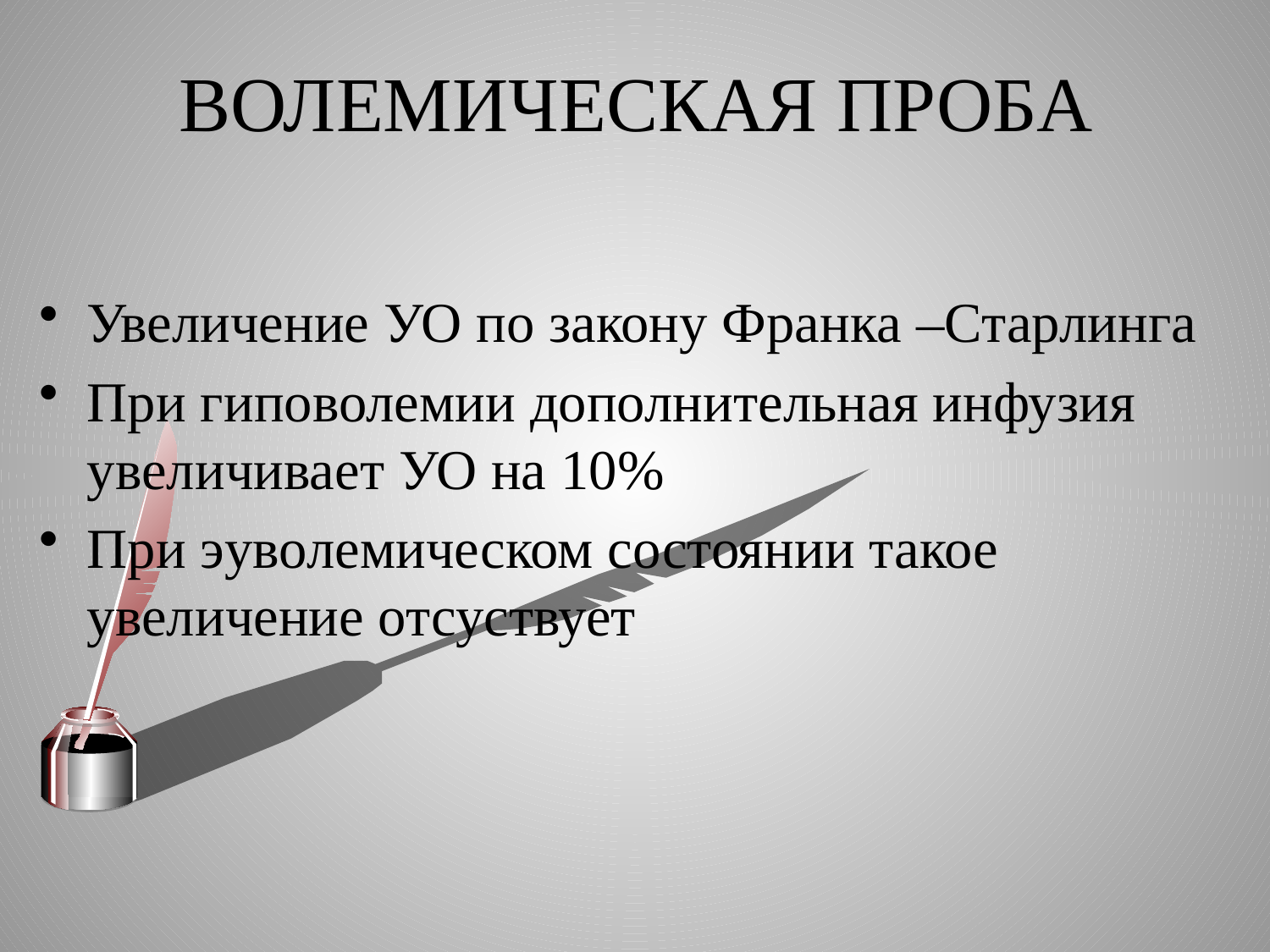

# ВОЛЕМИЧЕСКАЯ ПРОБА

Увеличение УО по закону Франка –Старлинга
При гиповолемии дополнительная инфузия увеличивает УО на 10%
При эуволемическом состоянии такое увеличение отсуствует